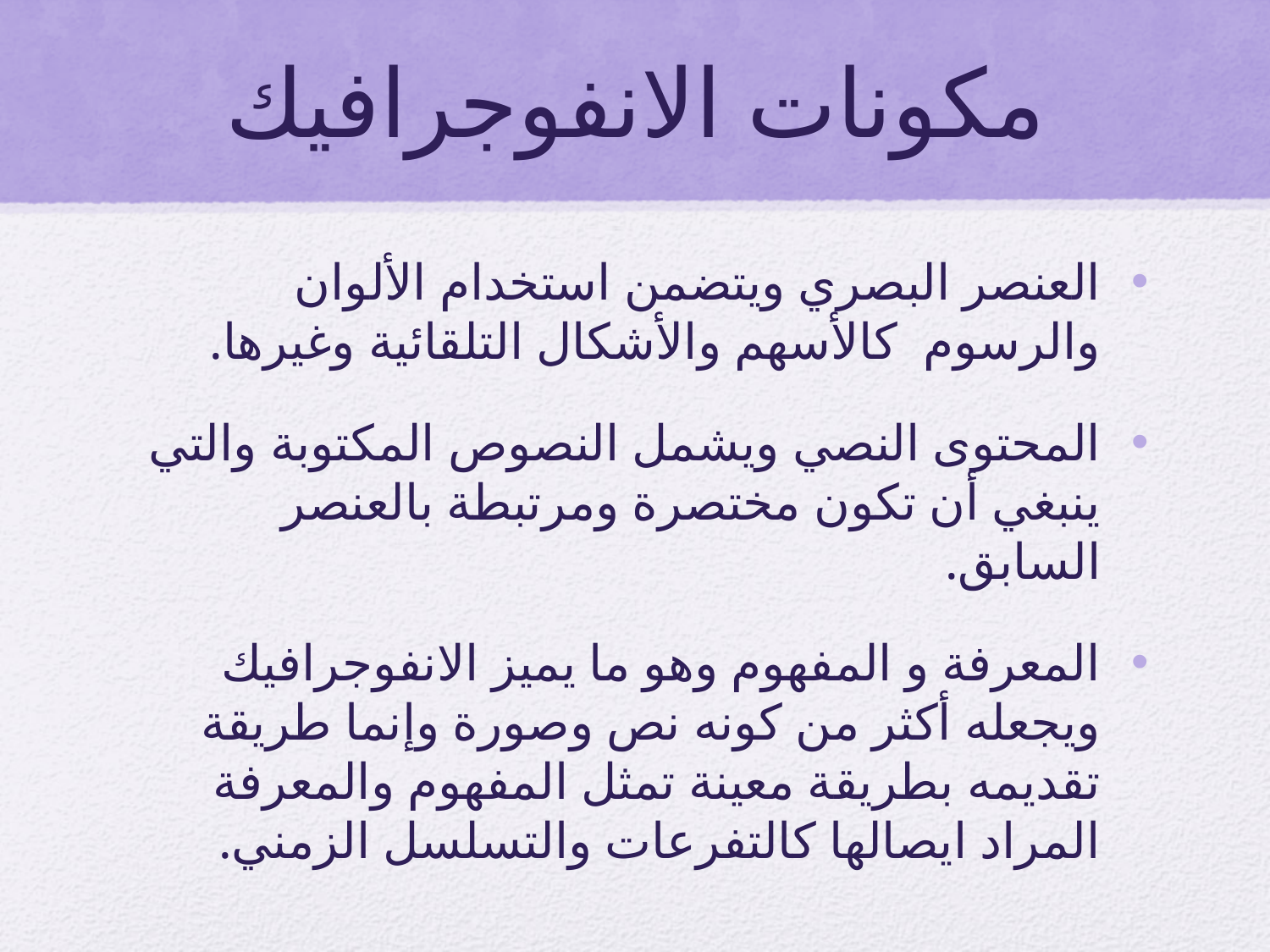

# مكونات الانفوجرافيك
العنصر البصري ويتضمن استخدام الألوان والرسوم  كالأسهم والأشكال التلقائية وغيرها.
المحتوى النصي ويشمل النصوص المكتوبة والتي ينبغي أن تكون مختصرة ومرتبطة بالعنصر السابق.
المعرفة و المفهوم وهو ما يميز الانفوجرافيك ويجعله أكثر من كونه نص وصورة وإنما طريقة تقديمه بطريقة معينة تمثل المفهوم والمعرفة المراد ايصالها كالتفرعات والتسلسل الزمني.